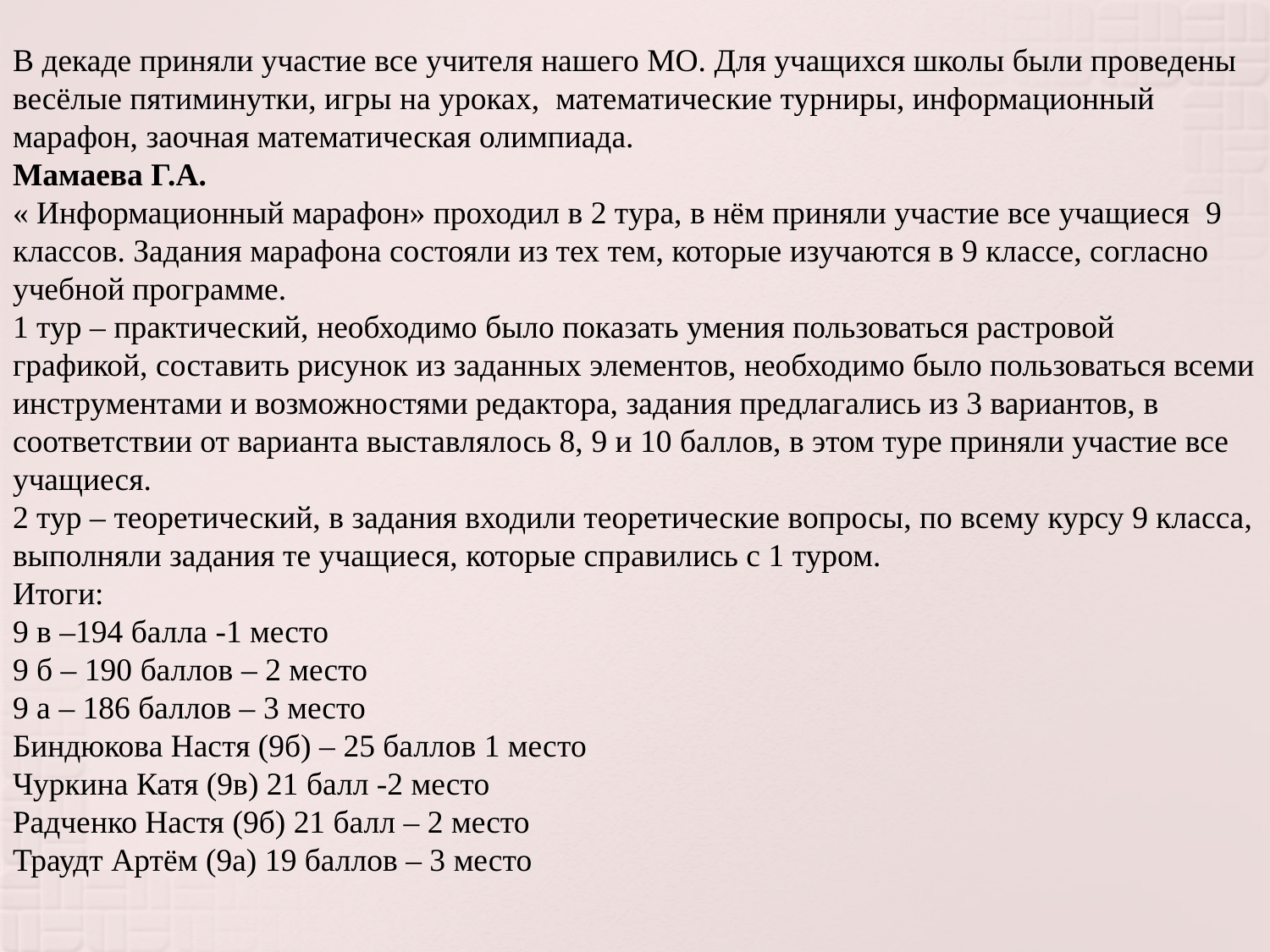

В декаде приняли участие все учителя нашего МО. Для учащихся школы были проведены весёлые пятиминутки, игры на уроках,  математические турниры, информационный марафон, заочная математическая олимпиада.
Мамаева Г.А.
« Информационный марафон» проходил в 2 тура, в нём приняли участие все учащиеся  9 классов. Задания марафона состояли из тех тем, которые изучаются в 9 классе, согласно учебной программе.
1 тур – практический, необходимо было показать умения пользоваться растровой графикой, составить рисунок из заданных элементов, необходимо было пользоваться всеми инструментами и возможностями редактора, задания предлагались из 3 вариантов, в соответствии от варианта выставлялось 8, 9 и 10 баллов, в этом туре приняли участие все учащиеся.
2 тур – теоретический, в задания входили теоретические вопросы, по всему курсу 9 класса, выполняли задания те учащиеся, которые справились с 1 туром.
Итоги:
9 в –194 балла -1 место
9 б – 190 баллов – 2 место
9 а – 186 баллов – 3 место
Биндюкова Настя (9б) – 25 баллов 1 место
Чуркина Катя (9в) 21 балл -2 место
Радченко Настя (9б) 21 балл – 2 место
Траудт Артём (9а) 19 баллов – 3 место